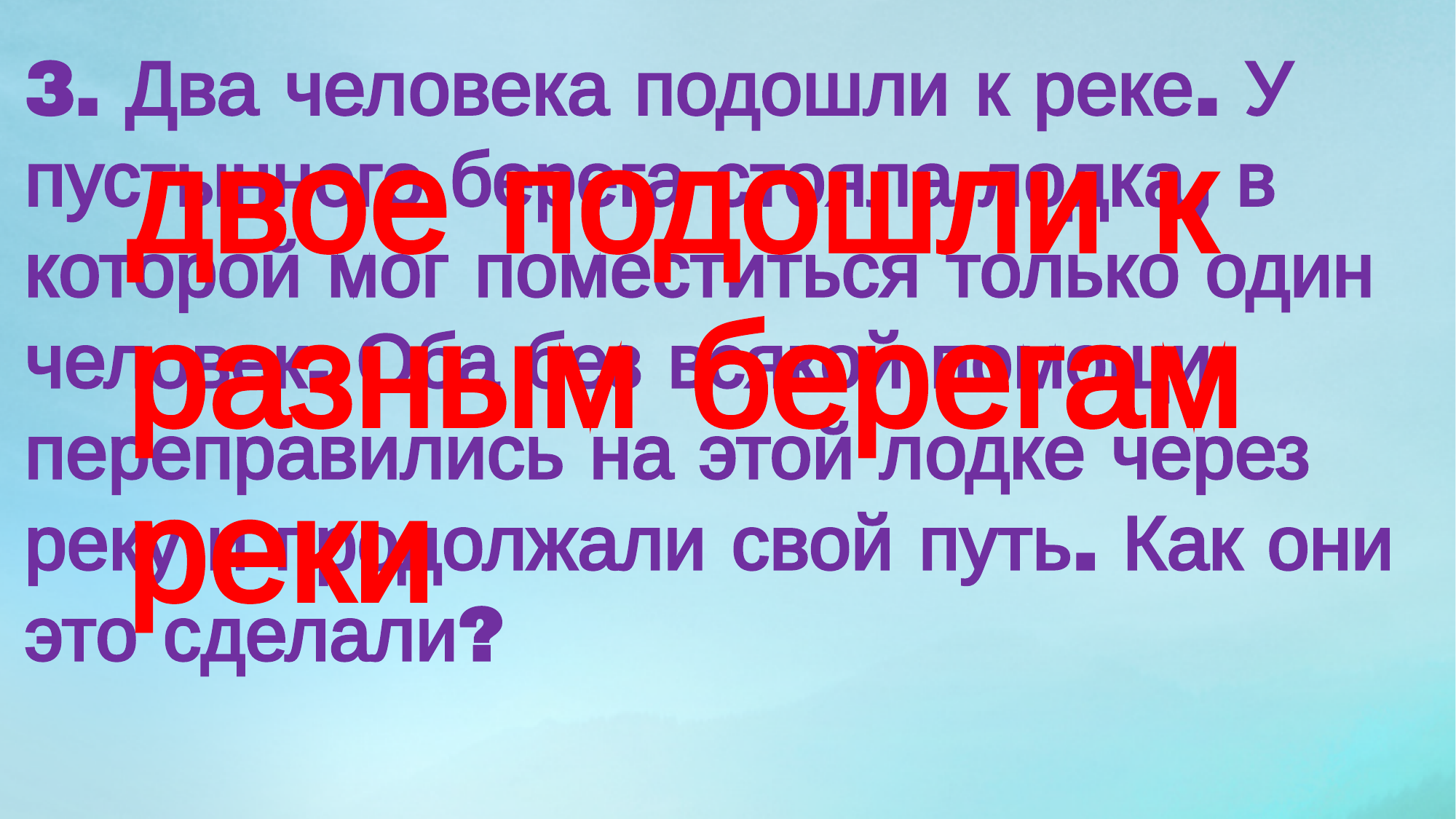

3. Два человека подошли к реке. У пустынного берега стояла лодка, в которой мог поместиться только один человек. Оба без всякой помощи переправились на этой лодке через реку и продолжали свой путь. Как они это сделали?
двое подошли к разным берегам реки